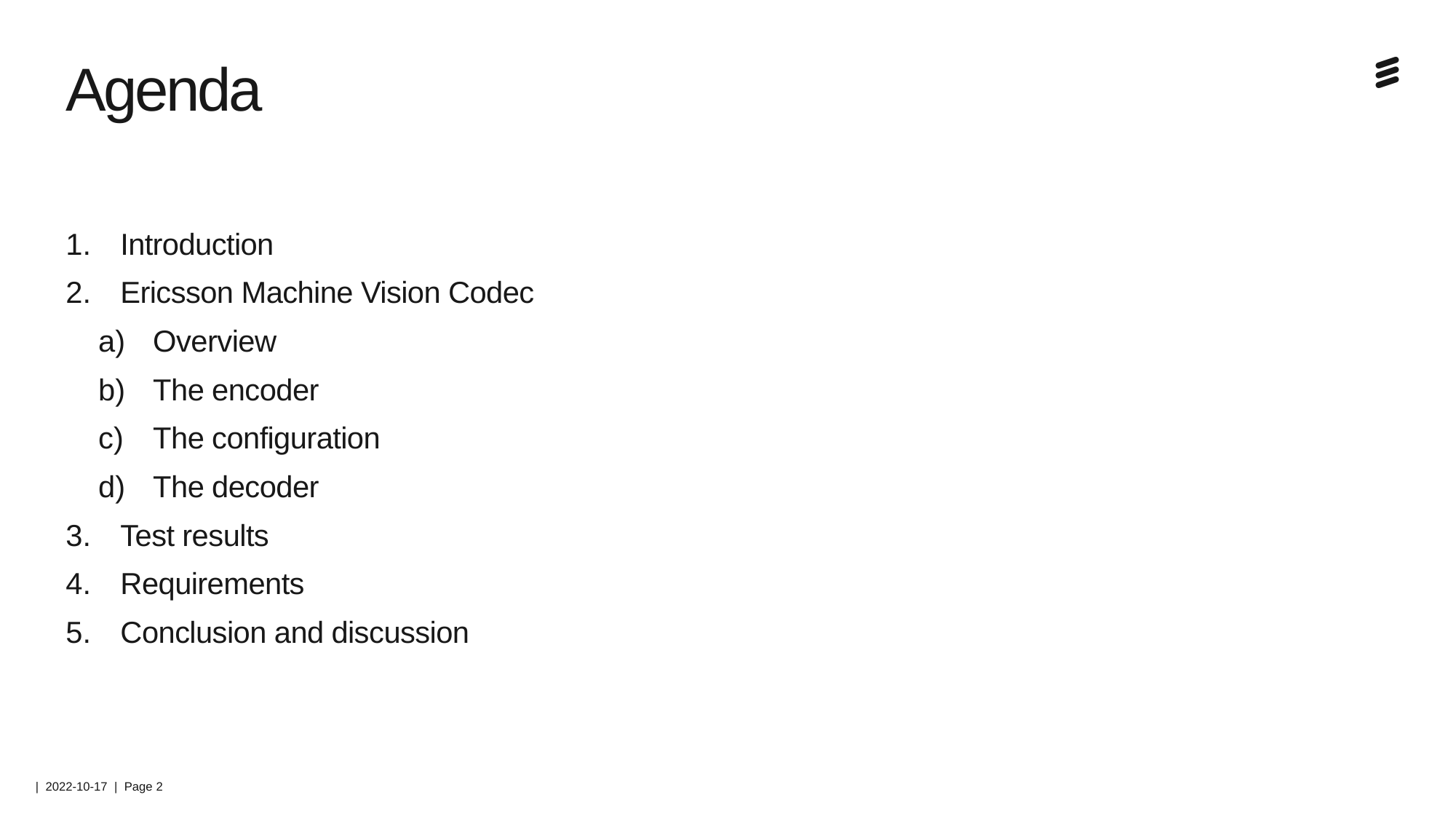

# Agenda
Introduction
Ericsson Machine Vision Codec
Overview
The encoder
The configuration
The decoder
Test results
Requirements
Conclusion and discussion